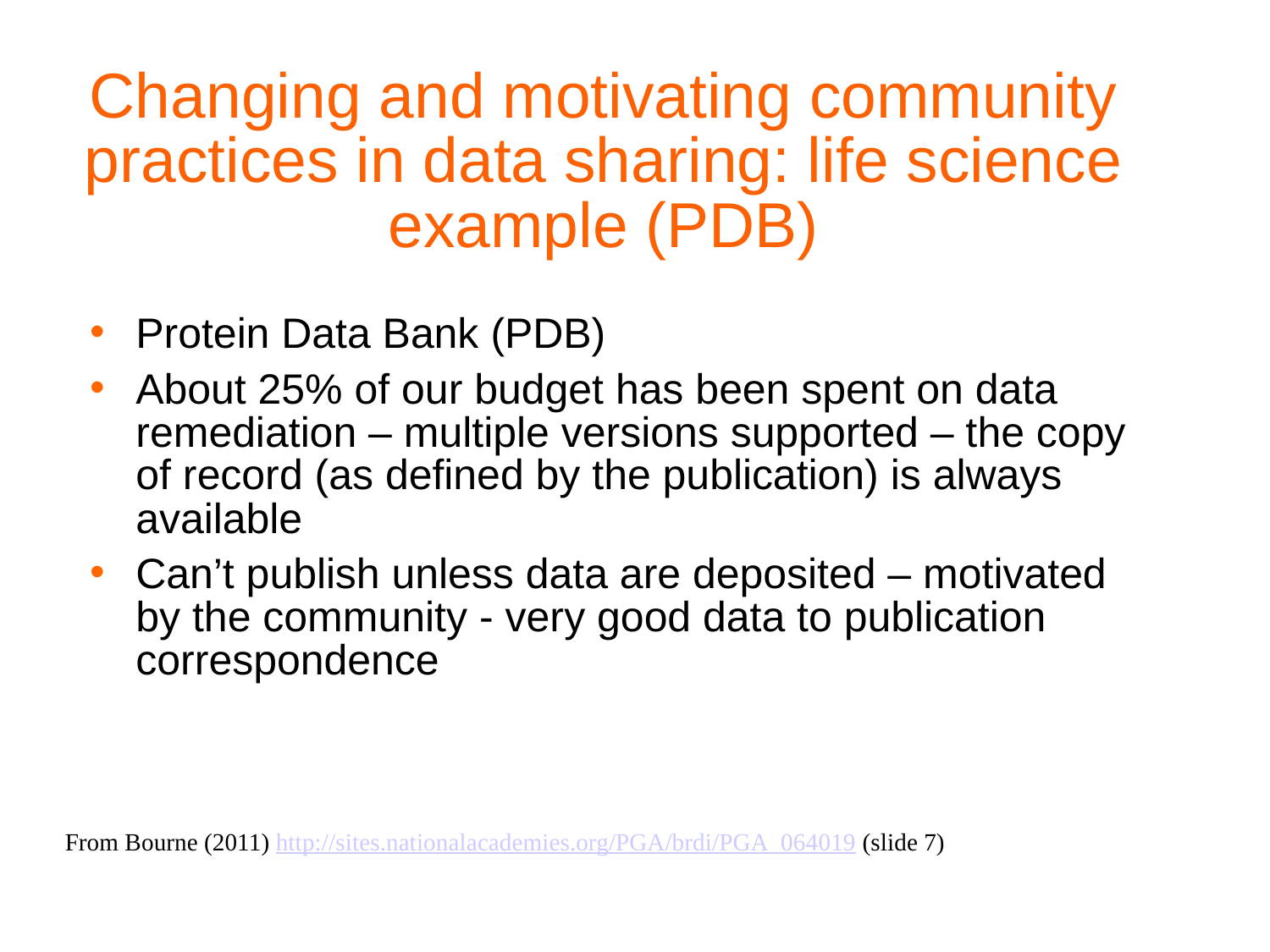

Changing and motivating community practices in data sharing: life science example (PDB)
Protein Data Bank (PDB)
About 25% of our budget has been spent on data remediation – multiple versions supported – the copy of record (as defined by the publication) is always available
Can’t publish unless data are deposited – motivated by the community - very good data to publication correspondence
From Bourne (2011) http://sites.nationalacademies.org/PGA/brdi/PGA_064019 (slide 7)
8/22/11
Data Attribution and Citation